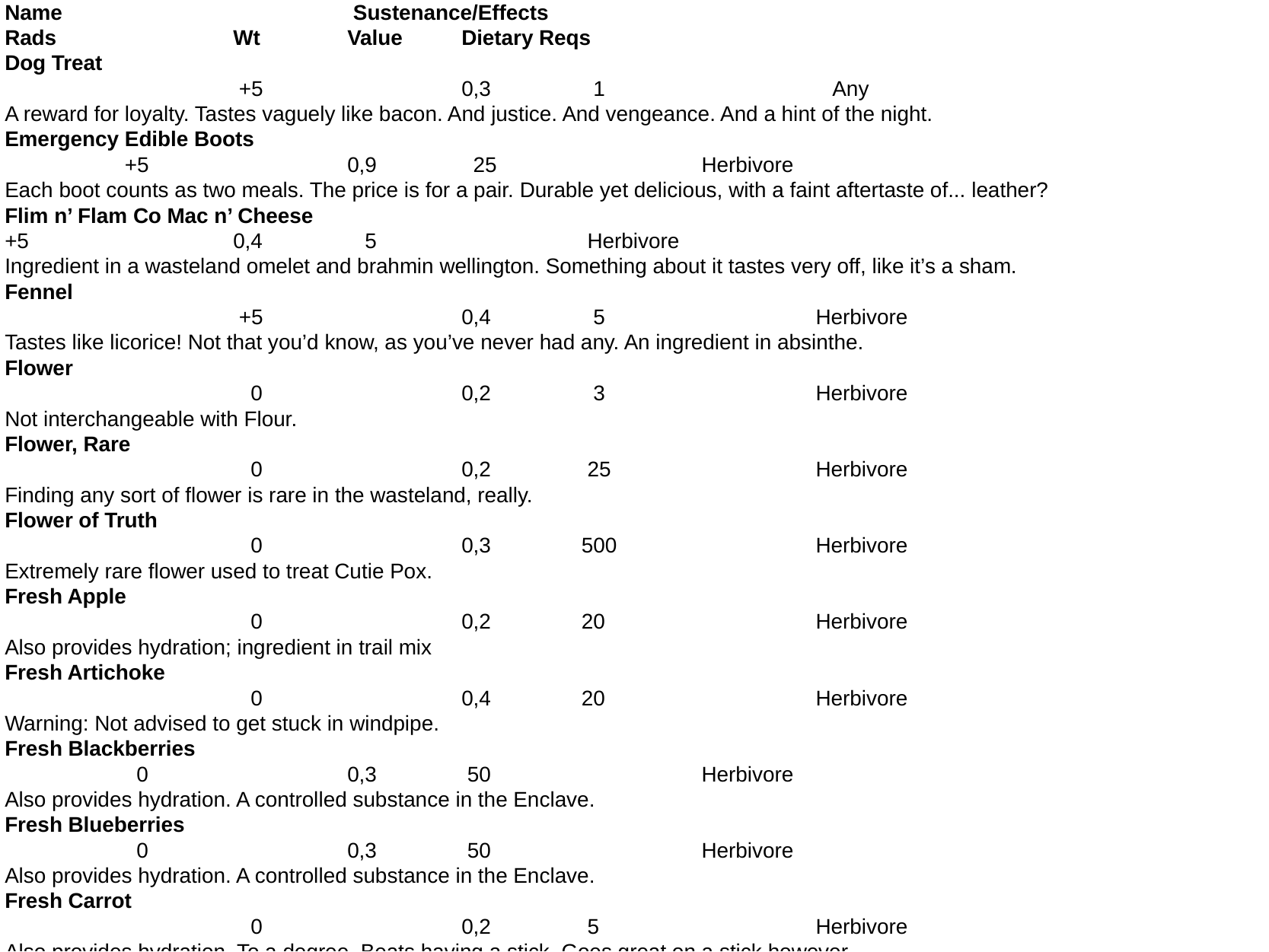

Name			 Sustenance/Effects 							Rads		Wt	Value 	Dietary Reqs
Dog Treat 													 +5 		0,3	   1		     Any
A reward for loyalty. Tastes vaguely like bacon. And justice. And vengeance. And a hint of the night.
Emergency Edible Boots										 +5		0,9	  25		  Herbivore
Each boot counts as two meals. The price is for a pair. Durable yet delicious, with a faint aftertaste of... leather?
Flim n’ Flam Co Mac n’ Cheese									 +5 		0,4	   5 		  Herbivore
Ingredient in a wasteland omelet and brahmin wellington. Something about it tastes very off, like it’s a sham.
Fennel													 +5		0,4 	   5		  Herbivore
Tastes like licorice! Not that you’d know, as you’ve never had any. An ingredient in absinthe.
Flower  													   0 		0,2 	   3		  Herbivore
Not interchangeable with Flour.
Flower, Rare 												   0 		0,2	  25 		  Herbivore
Finding any sort of flower is rare in the wasteland, really.
Flower of Truth 												   0 		0,3 	 500 		  Herbivore
Extremely rare flower used to treat Cutie Pox.
Fresh Apple 												   0 		0,2 	 20 		  Herbivore
Also provides hydration; ingredient in trail mix
Fresh Artichoke												   0 		0,4 	 20		  Herbivore
Warning: Not advised to get stuck in windpipe.
Fresh Blackberries 											   0		0,3	 50		  Herbivore
Also provides hydration. A controlled substance in the Enclave.
Fresh Blueberries 											   0 		0,3	 50		  Herbivore
Also provides hydration. A controlled substance in the Enclave.
Fresh Carrot 												   0 		0,2 	  5 		  Herbivore
Also provides hydration. To a degree. Beats having a stick. Goes great on a stick however.
Fresh Grass 												   0 		0,4 	 15 		  Herbivore
The “greener on the other side” is rarely true in the wasteland, as there’s barely any grass, nor “other sides” to be found.
Fresh Hay 													   0 		0,4 	 20 		  Herbivore
Hay, what’s up?
Fresh Oats 												   0 		0,4	 20 		  Herbivore
So I said, “Oatmeal? Are you crazy?!”.
Fresh Pear 												   0 		0,2 	  5 		  Herbivore
Also provides hydration; ingredient in trail mix
Fresh Potato 												   0 		0,4 	  5 		  Herbivore
Also provides hydration. To a degree.
Fresh Pomegranate 											   0 		0,8	 10 		  Herbivore
Counts as two meals, also provides hydration. Not imbalanced. (though, not very aerodynamic)